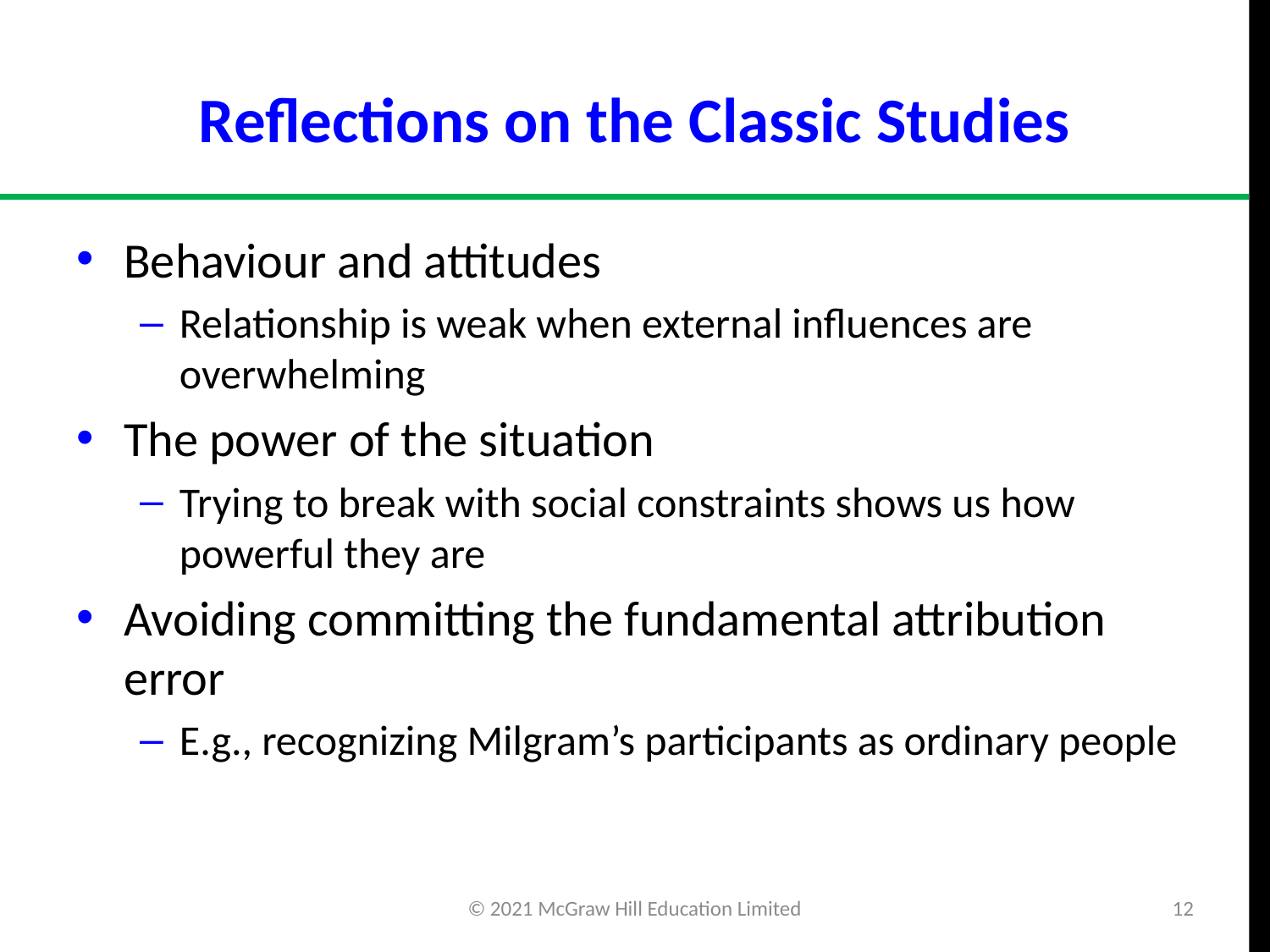

# Reflections on the Classic Studies
Behaviour and attitudes
Relationship is weak when external influences are overwhelming
The power of the situation
Trying to break with social constraints shows us how powerful they are
Avoiding committing the fundamental attribution error
E.g., recognizing Milgram’s participants as ordinary people
© 2021 McGraw Hill Education Limited
12